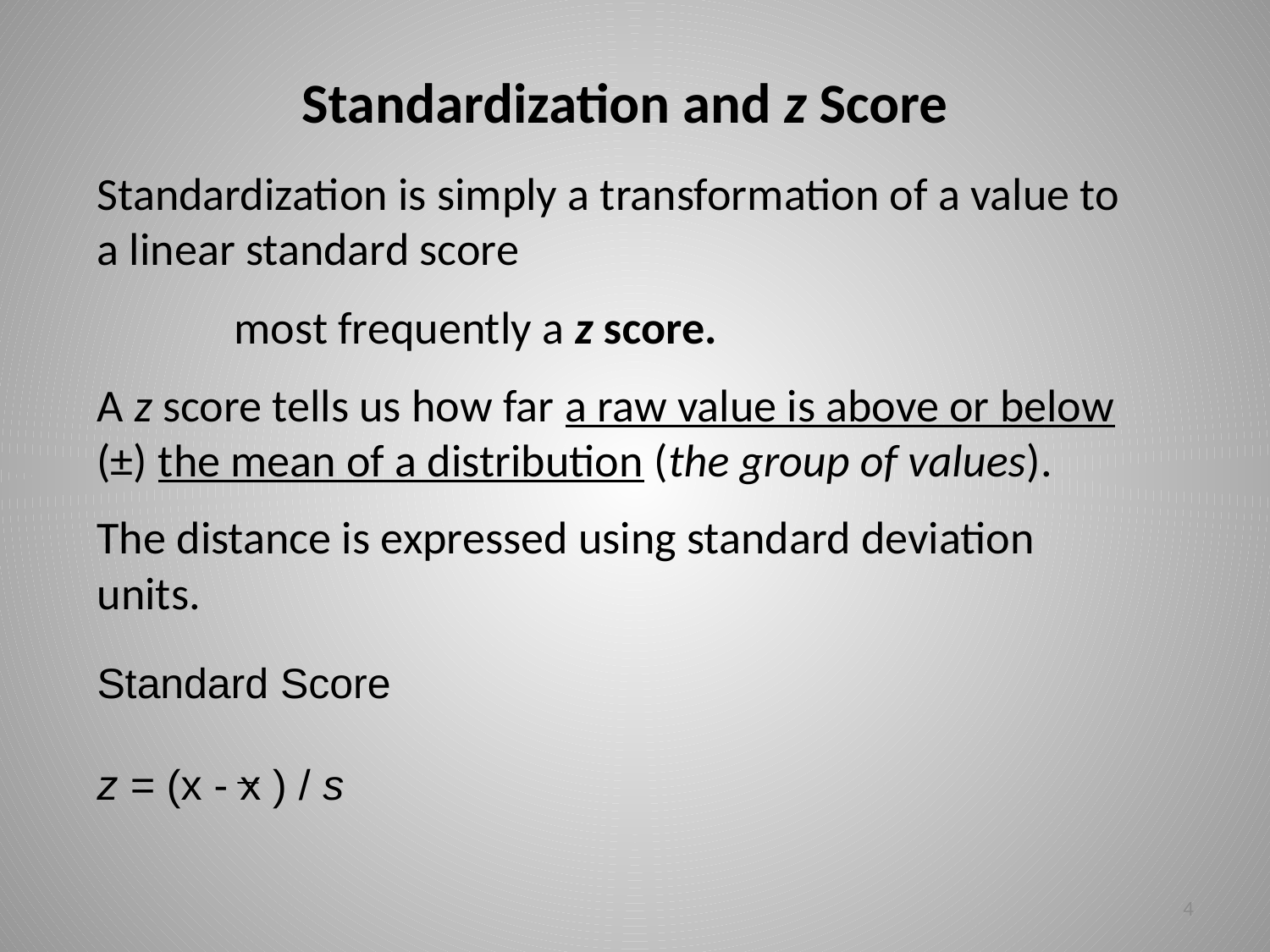

# Standardization and z Score
Standardization is simply a transformation of a value to a linear standard score
	 most frequently a z score.
A z score tells us how far a raw value is above or below (±) the mean of a distribution (the group of values).
The distance is expressed using standard deviation units.

Standard Score

z = (x - x ) / s

4